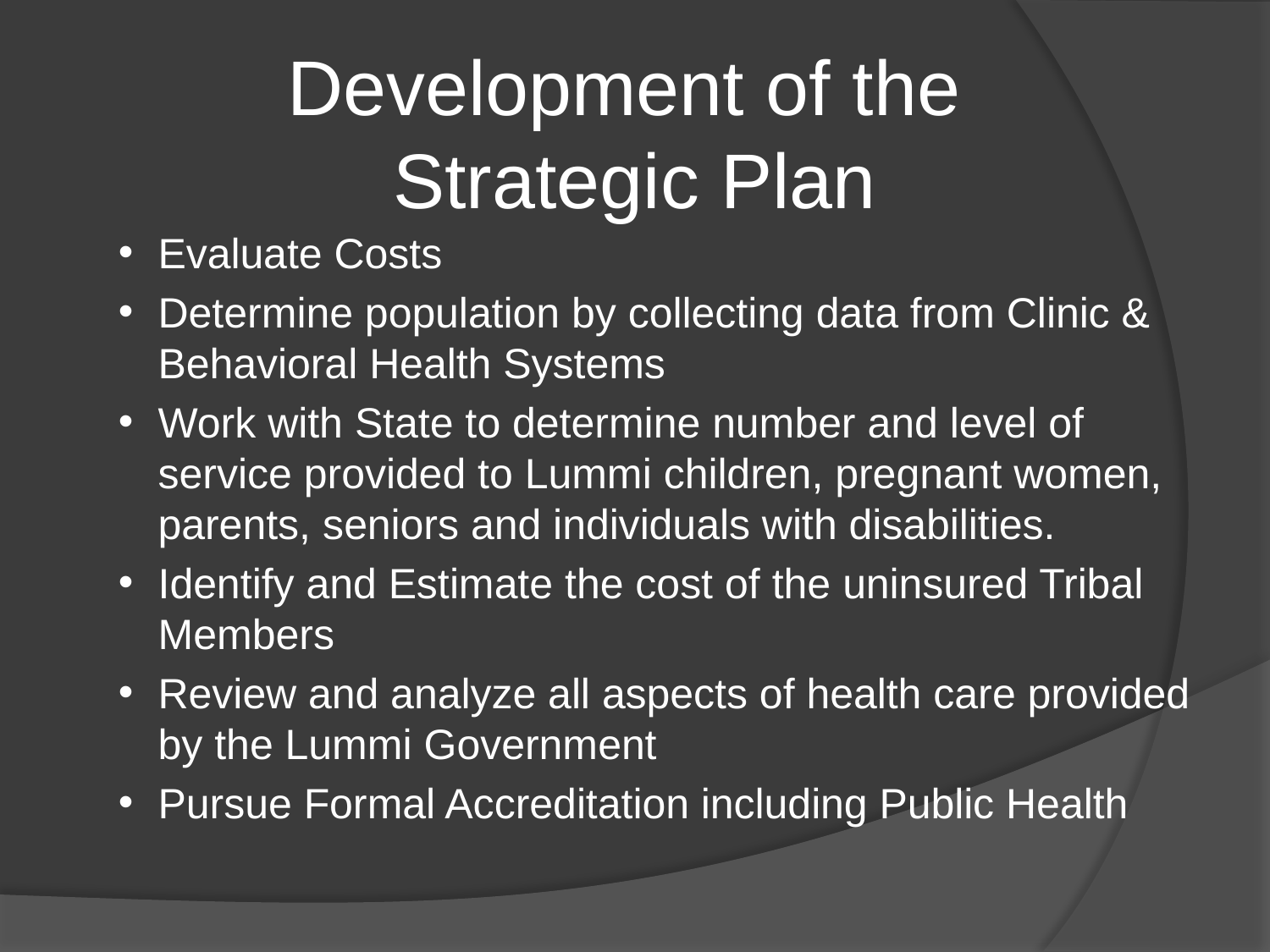

Development of the
Strategic Plan
Evaluate Costs
Determine population by collecting data from Clinic & Behavioral Health Systems
Work with State to determine number and level of service provided to Lummi children, pregnant women, parents, seniors and individuals with disabilities.
Identify and Estimate the cost of the uninsured Tribal Members
Review and analyze all aspects of health care provided by the Lummi Government
Pursue Formal Accreditation including Public Health